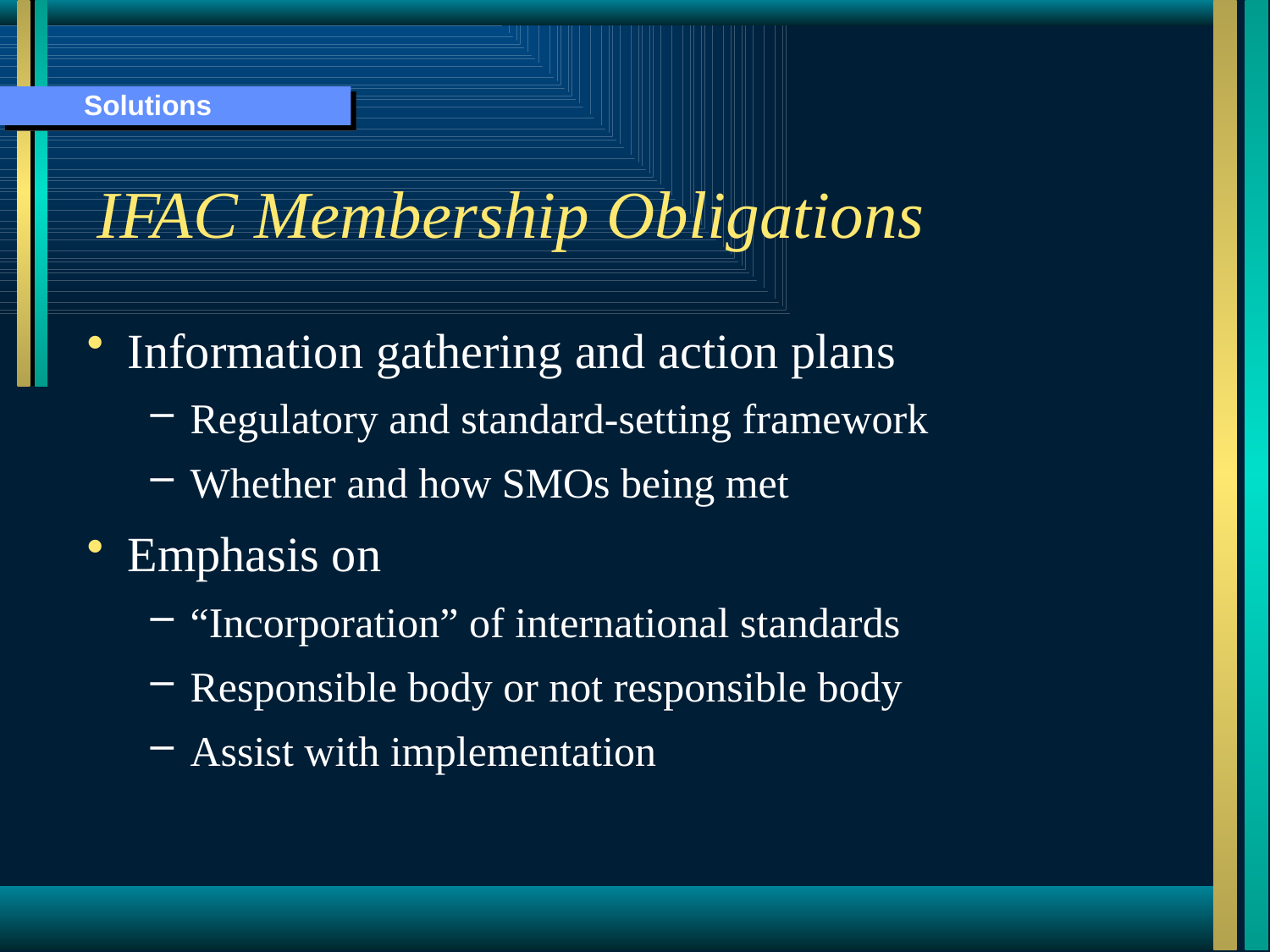

Solutions

IFAC Membership Obligations
Information gathering and action plans
Regulatory and standard-setting framework
Whether and how SMOs being met
Emphasis on
“Incorporation” of international standards
Responsible body or not responsible body
Assist with implementation